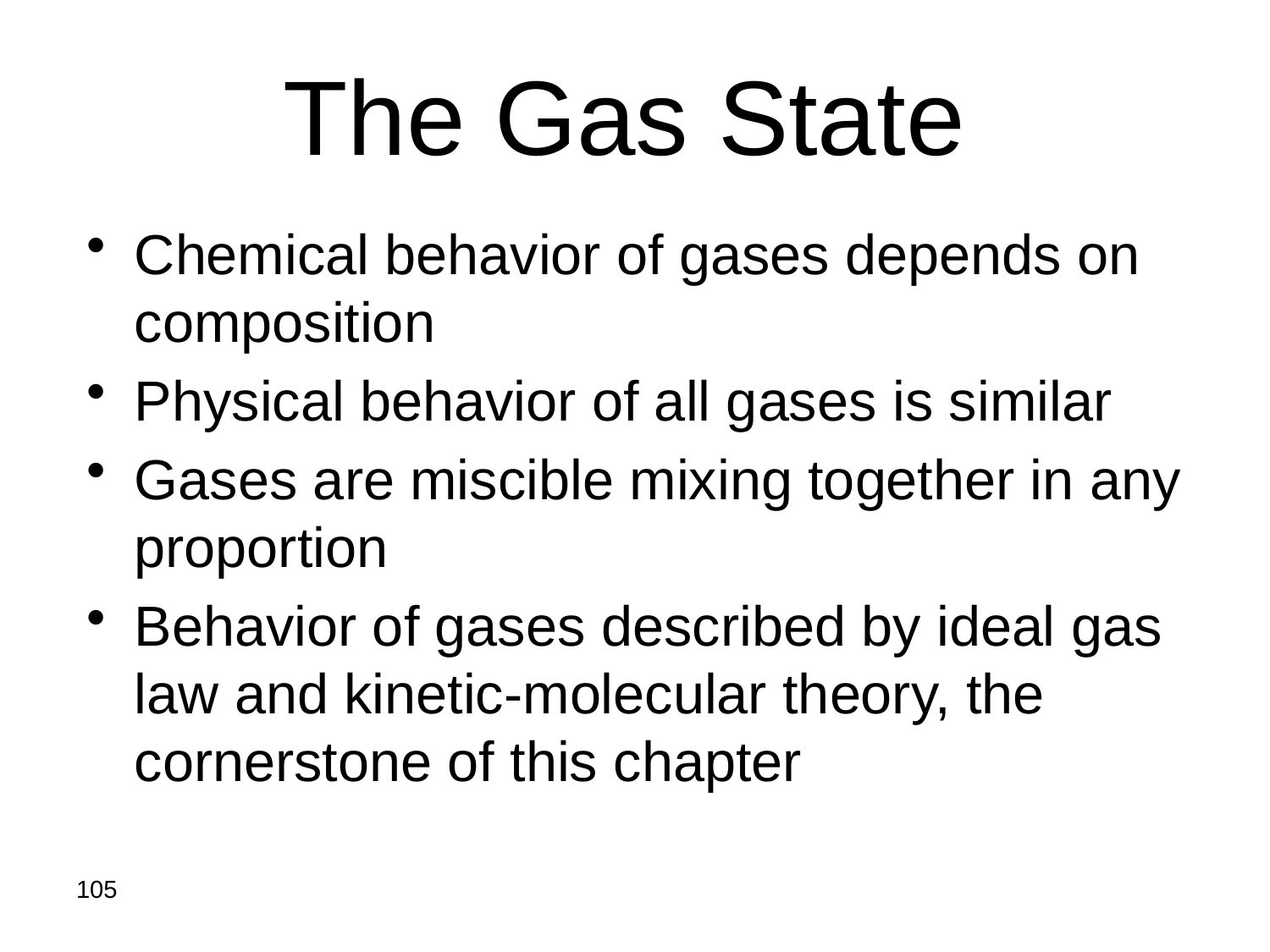

# The Gas State
Chemical behavior of gases depends on composition
Physical behavior of all gases is similar
Gases are miscible mixing together in any proportion
Behavior of gases described by ideal gas law and kinetic-molecular theory, the cornerstone of this chapter
105